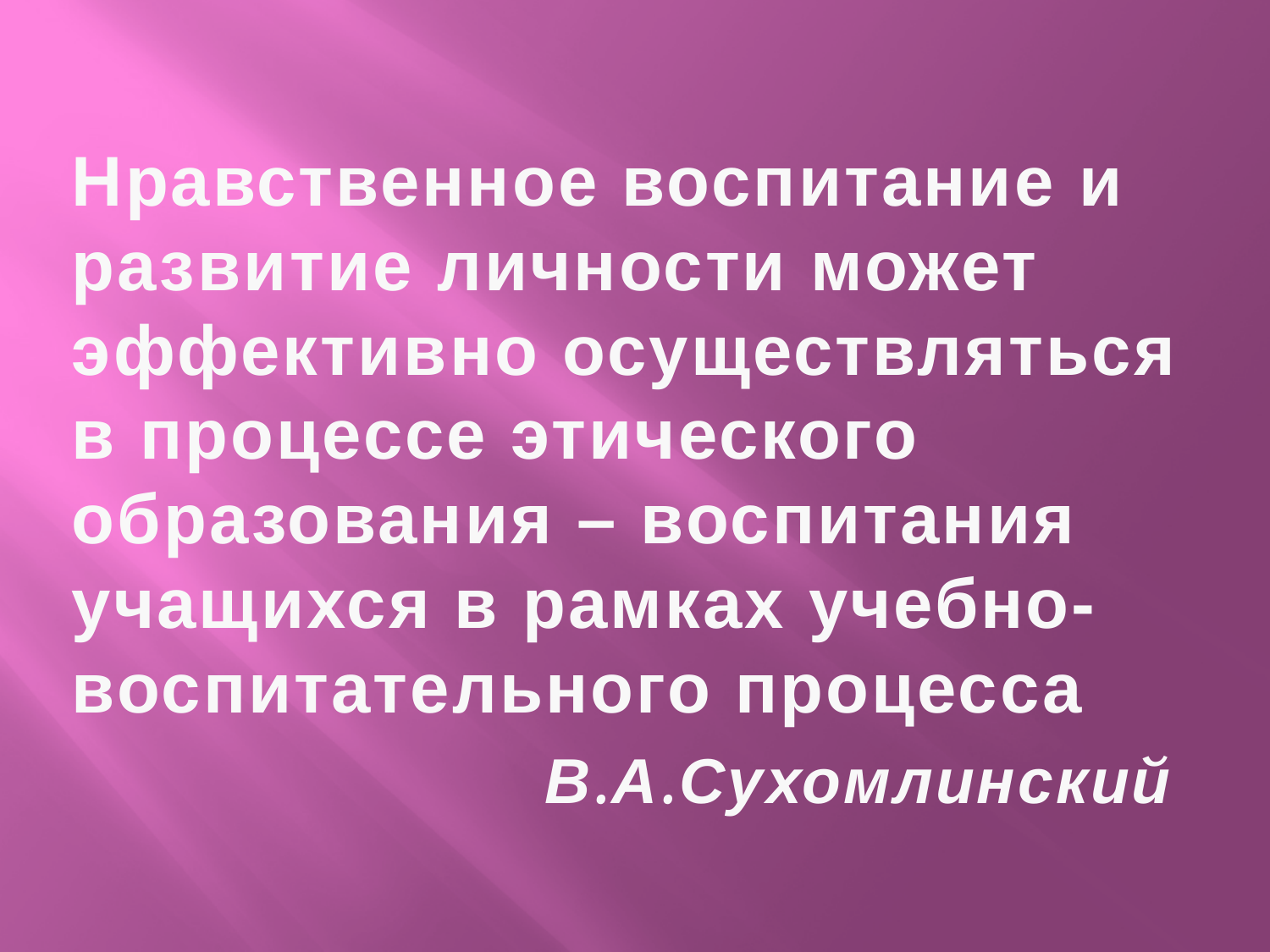

Нравственное воспитание и развитие личности может эффективно осуществляться в процессе этического образования – воспитания учащихся в рамках учебно-воспитательного процесса
В.А.Сухомлинский